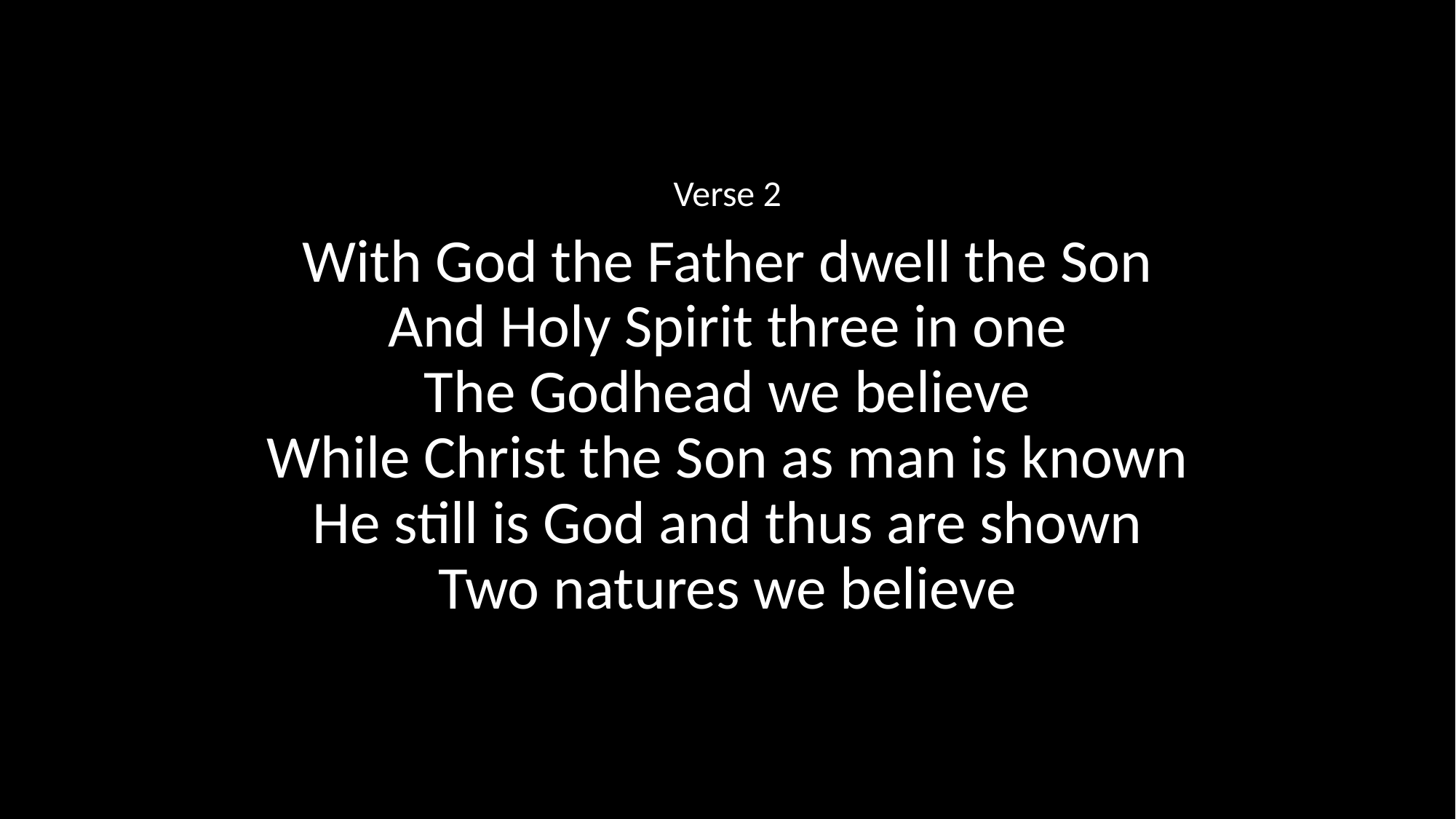

Verse 2
With God the Father dwell the Son
And Holy Spirit three in one
The Godhead we believe
While Christ the Son as man is known
He still is God and thus are shown
Two natures we believe